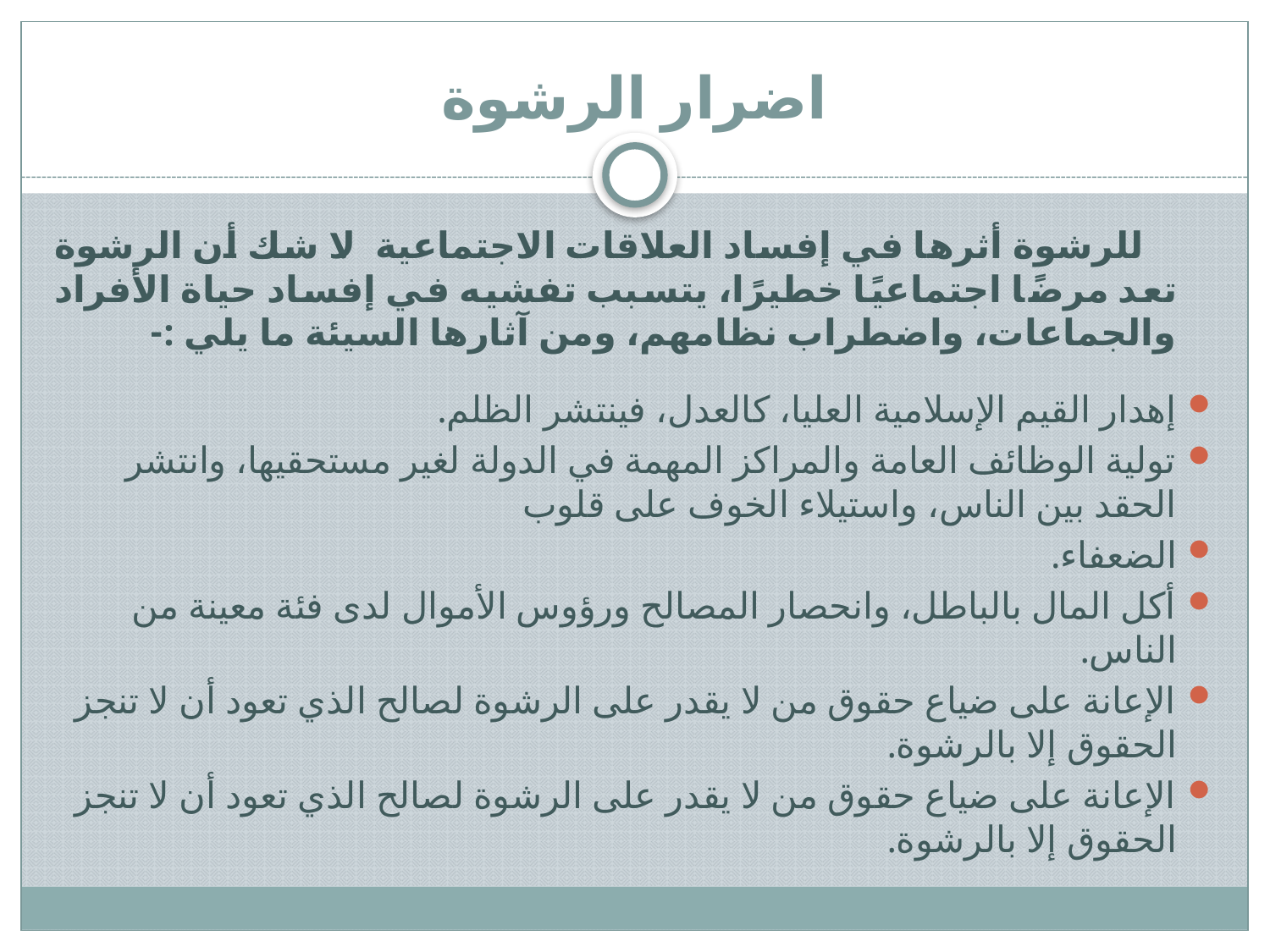

# اضرار الرشوة
للرشوة أثرها في إفساد العلاقات الاجتماعية. لا شك أن الرشوة تعد مرضًا اجتماعيًا خطيرًا، يتسبب تفشيه في إفساد حياة الأفراد والجماعات، واضطراب نظامهم، ومن آثارها السيئة ما يلي :-

إهدار القيم الإسلامية العليا، كالعدل، فينتشر الظلم.
تولية الوظائف العامة والمراكز المهمة في الدولة لغير مستحقيها، وانتشر الحقد بين الناس، واستيلاء الخوف على قلوب
الضعفاء.
أكل المال بالباطل، وانحصار المصالح ورؤوس الأموال لدى فئة معينة من الناس.
الإعانة على ضياع حقوق من لا يقدر على الرشوة لصالح الذي تعود أن لا تنجز الحقوق إلا بالرشوة.
الإعانة على ضياع حقوق من لا يقدر على الرشوة لصالح الذي تعود أن لا تنجز الحقوق إلا بالرشوة.